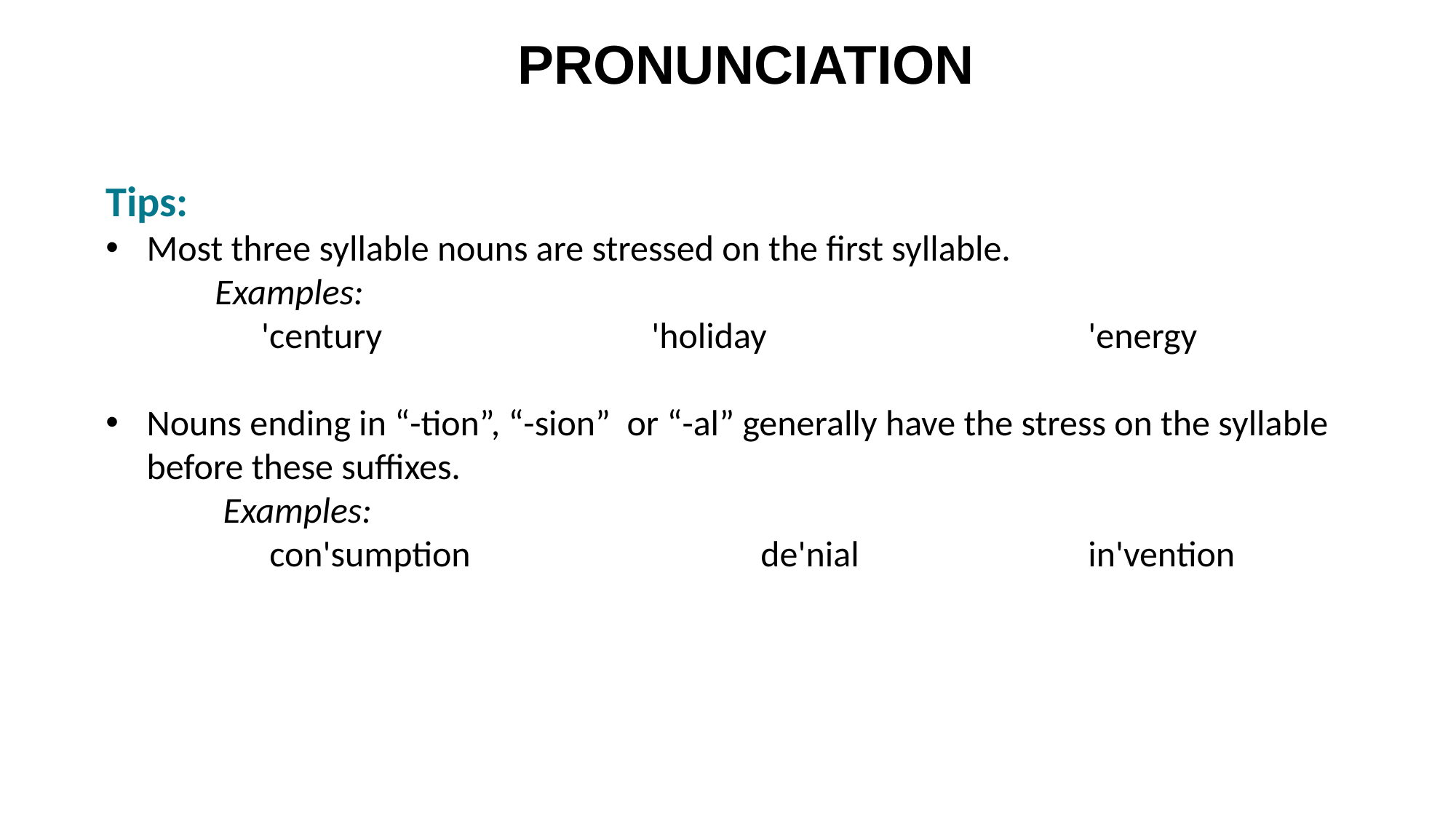

PRONUNCIATION
Tips:
Most three syllable nouns are stressed on the first syllable.
	Examples:
                   'century 			'holiday			'energy

Nouns ending in “-tion”, “-sion”  or “-al” generally have the stress on the syllable before these suffixes.
	 Examples:
con'sumption			de'nial			in'vention